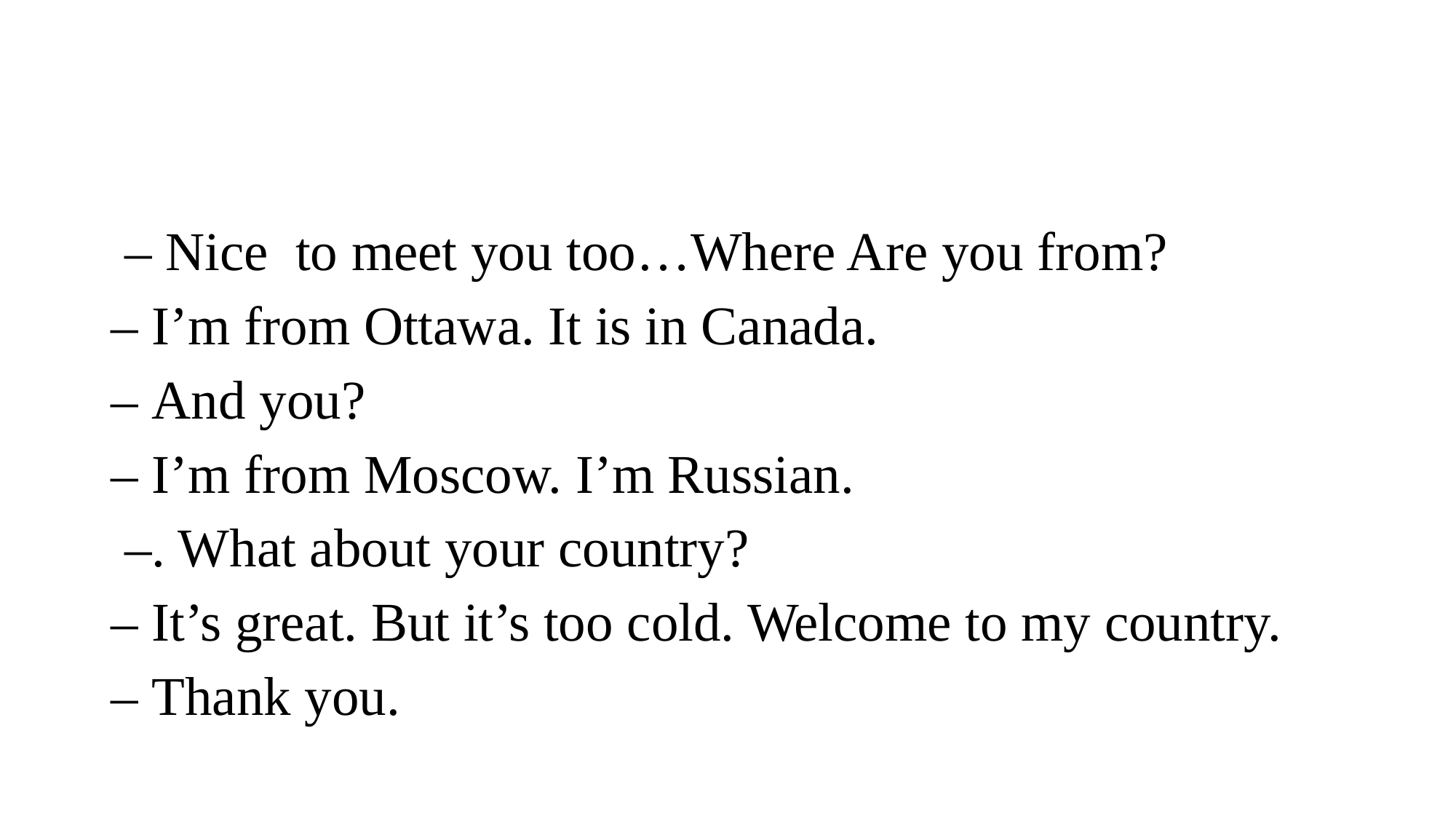

#
 – Nice  to meet you too…Where Are you from?
– I’m from Ottawa. It is in Canada.
– And you?
– I’m from Moscow. I’m Russian.
 –. What about your country?
– It’s great. But it’s too cold. Welcome to my country.
– Thank you.